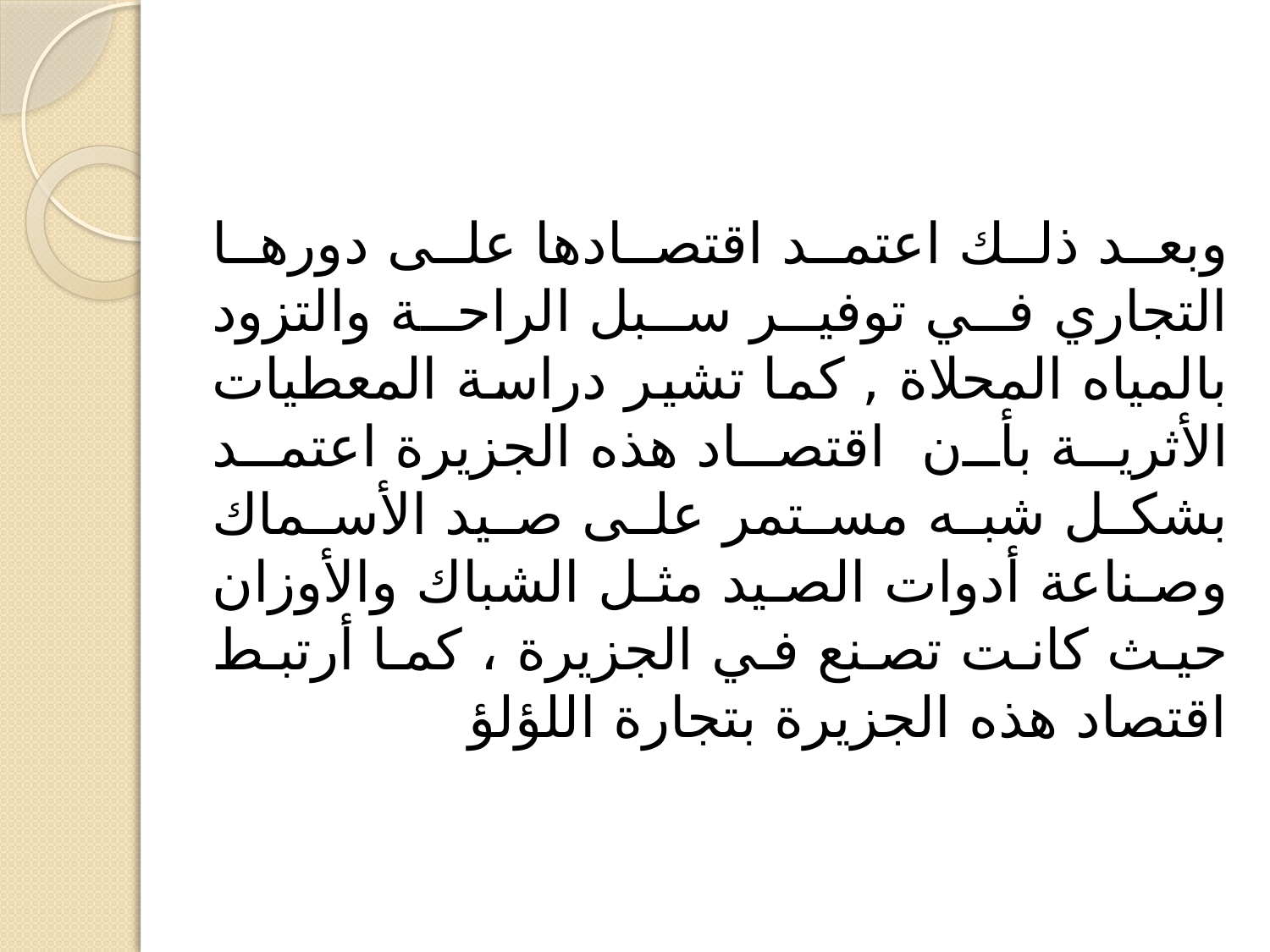

#
وبعد ذلك اعتمد اقتصادها على دورها التجاري في توفير سبل الراحة والتزود بالمياه المحلاة , كما تشير دراسة المعطيات الأثرية بأن  اقتصاد هذه الجزيرة اعتمد بشكل شبه مستمر على صيد الأسماك وصناعة أدوات الصيد مثل الشباك والأوزان حيث كانت تصنع في الجزيرة ، كما أرتبط اقتصاد هذه الجزيرة بتجارة اللؤلؤ